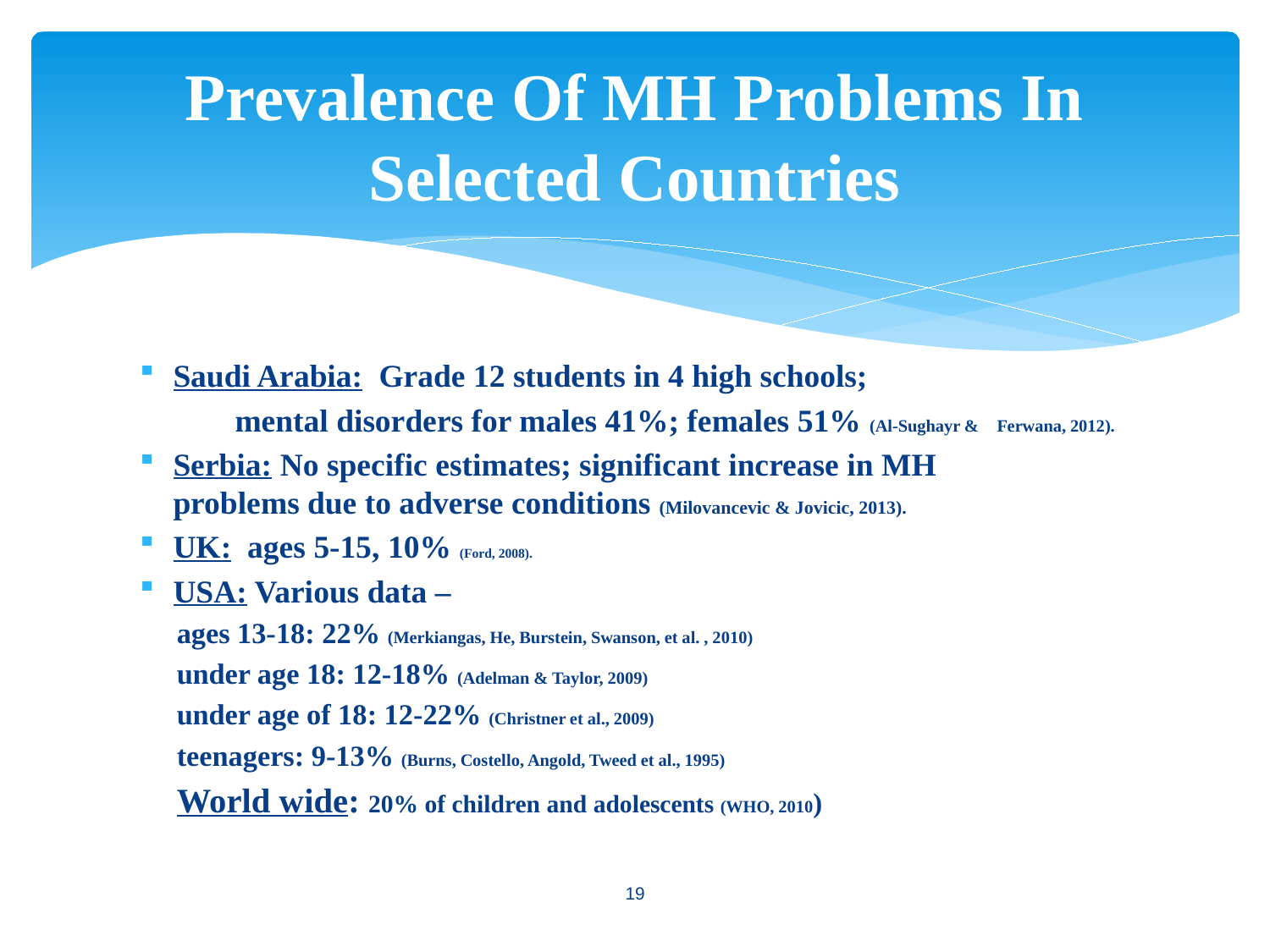

# Prevalence Of MH Problems In Selected Countries
Saudi Arabia:  Grade 12 students in 4 high schools;
	mental disorders for males 41%; females 51% (Al-Sughayr & 	Ferwana, 2012).
Serbia: No specific estimates; significant increase in MH 	problems due to adverse conditions (Milovancevic & Jovicic, 2013).
UK:  ages 5-15, 10% (Ford, 2008).
USA: Various data –
	ages 13-18: 22% (Merkiangas, He, Burstein, Swanson, et al. , 2010)
	under age 18: 12-18% (Adelman & Taylor, 2009)
	under age of 18: 12-22% (Christner et al., 2009)
	teenagers: 9-13% (Burns, Costello, Angold, Tweed et al., 1995)
World wide: 20% of children and adolescents (WHO, 2010)
19